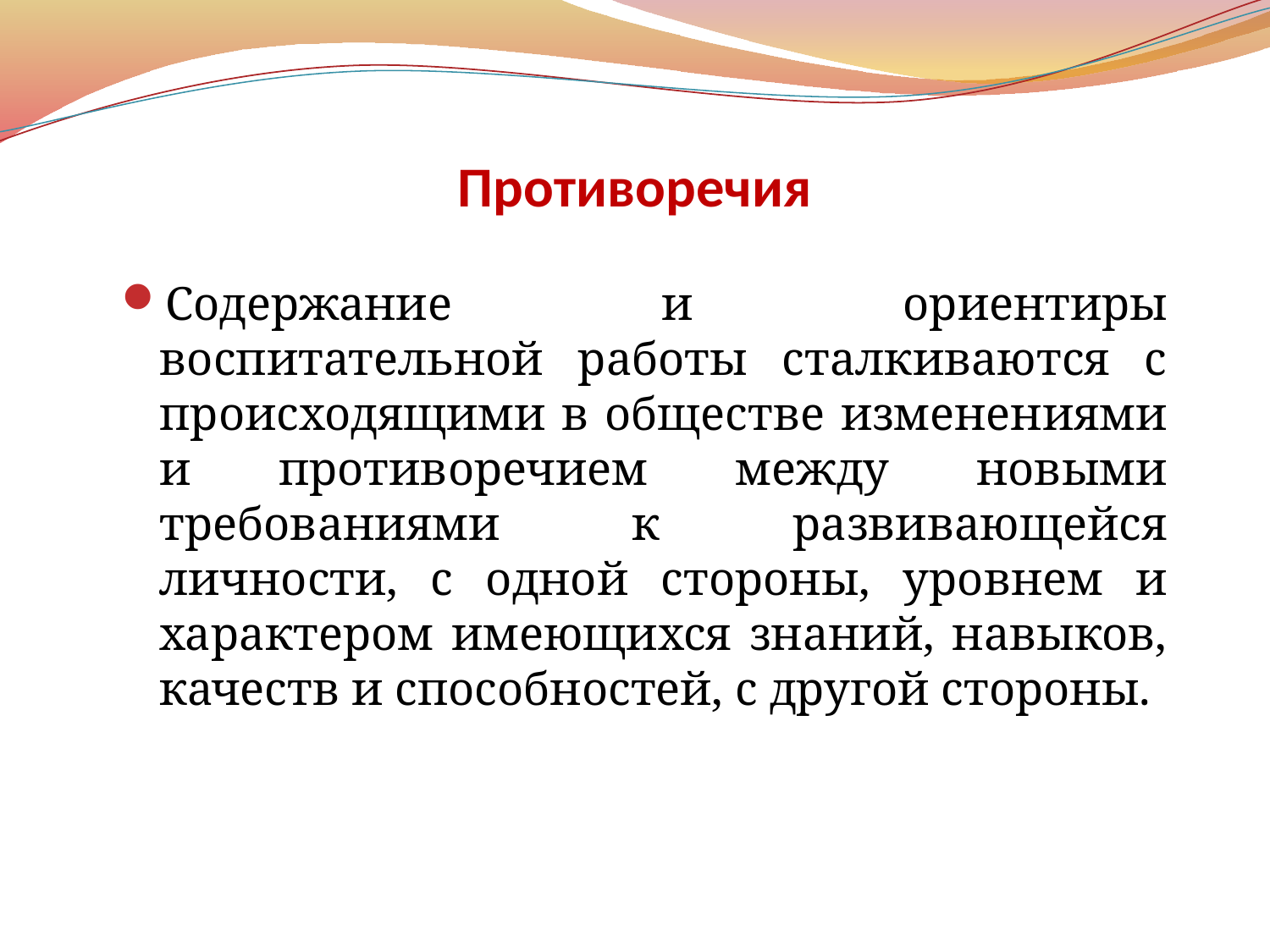

# Противоречия
Содержание и ориентиры воспитательной работы сталкиваются с происходящими в обществе изменениями и противоречием между новыми требованиями к развивающейся личности, с одной стороны, уровнем и характером имеющихся знаний, навыков, качеств и способностей, с другой стороны.